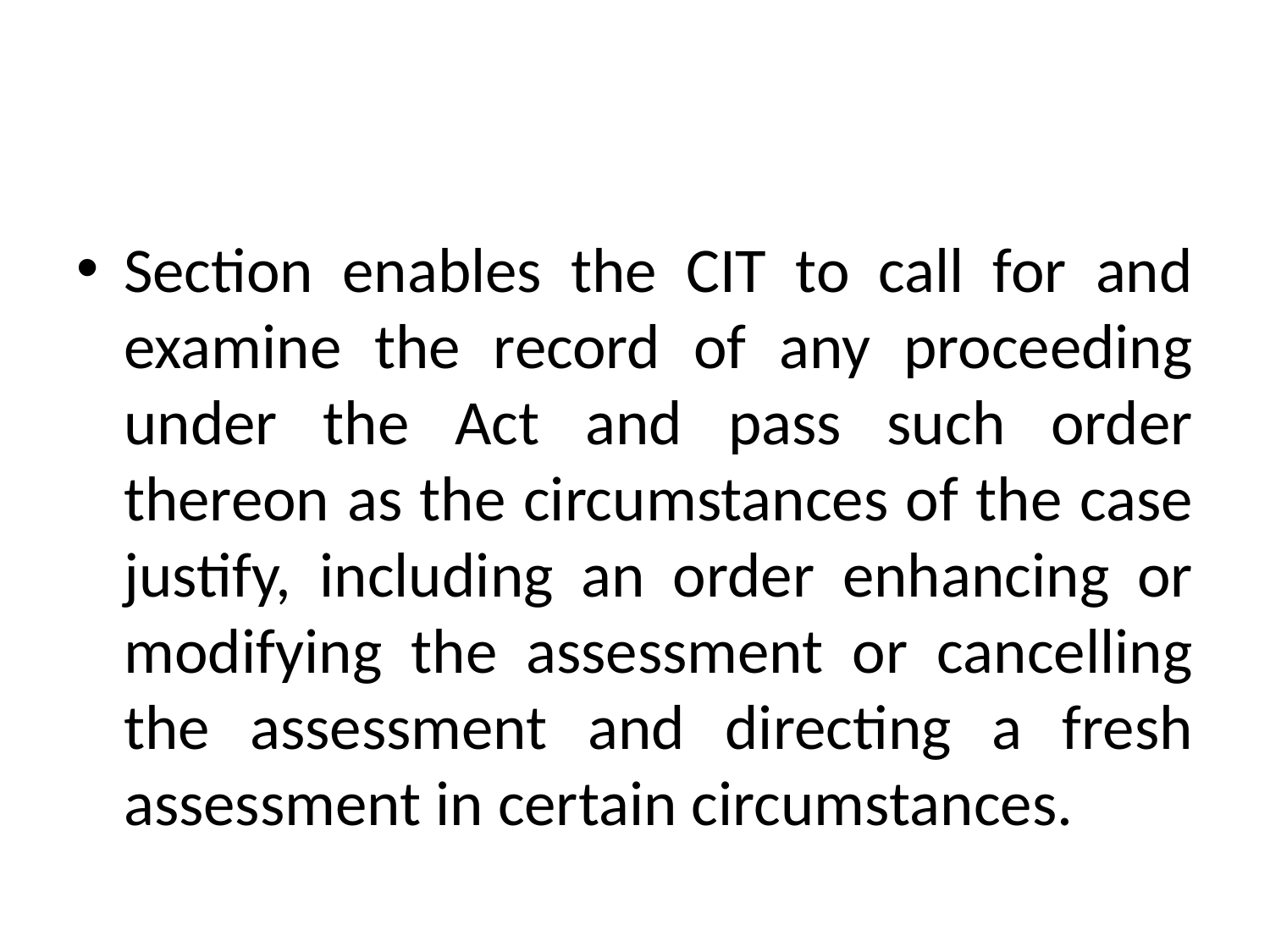

#
Section enables the CIT to call for and examine the record of any proceeding under the Act and pass such order thereon as the circumstances of the case justify, including an order enhancing or modifying the assessment or cancelling the assessment and directing a fresh assessment in certain circumstances.